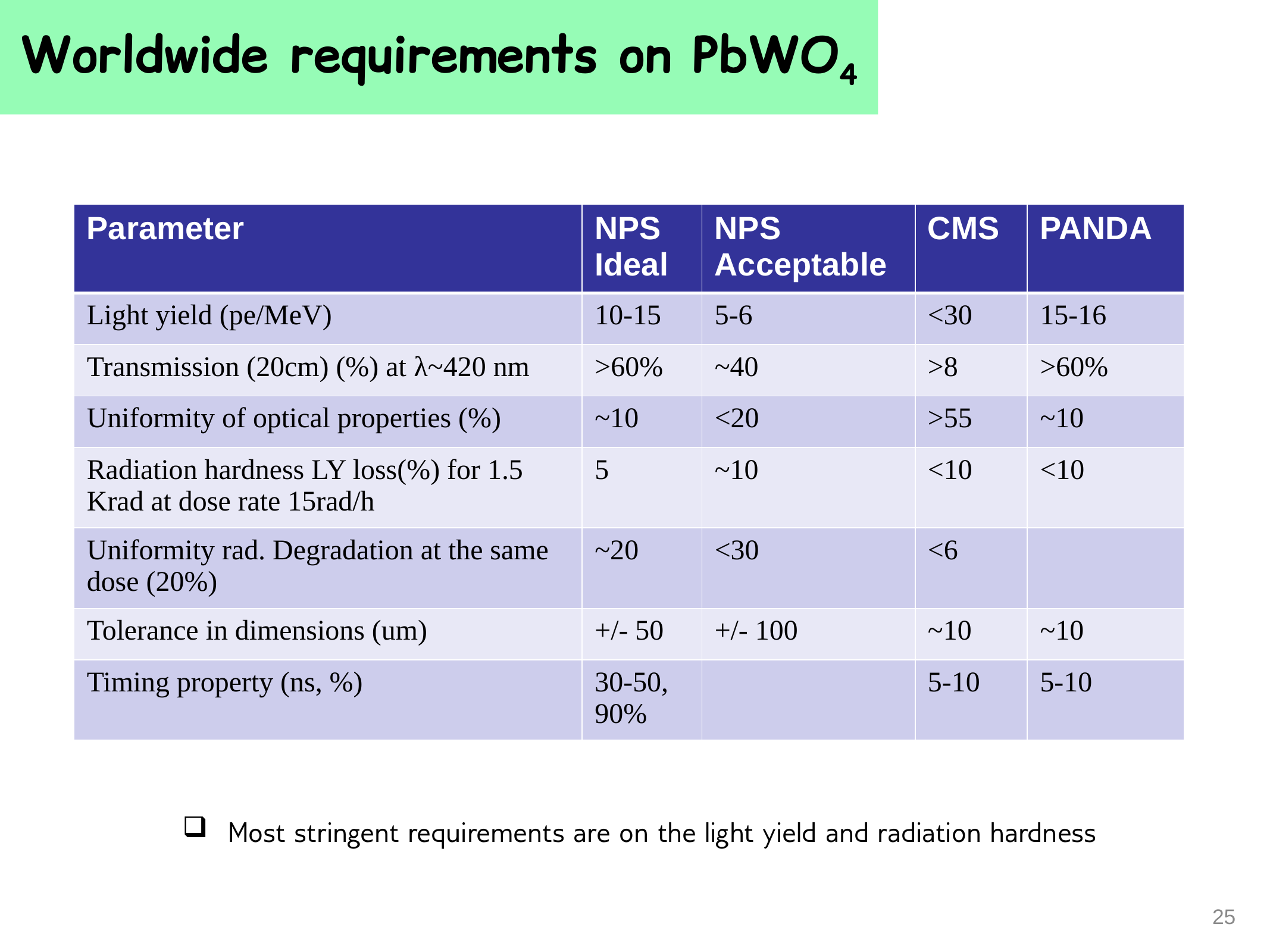

Worldwide requirements on PbWO4
| Parameter | NPS Ideal | NPS Acceptable | CMS | PANDA |
| --- | --- | --- | --- | --- |
| Light yield (pe/MeV) | 10-15 | 5-6 | <30 | 15-16 |
| Transmission (20cm) (%) at λ~420 nm | >60% | ~40 | >8 | >60% |
| Uniformity of optical properties (%) | ~10 | <20 | >55 | ~10 |
| Radiation hardness LY loss(%) for 1.5 Krad at dose rate 15rad/h | 5 | ~10 | <10 | <10 |
| Uniformity rad. Degradation at the same dose (20%) | ~20 | <30 | <6 |  |
| Tolerance in dimensions (um) | +/- 50 | +/- 100 | ~10 | ~10 |
| Timing property (ns, %) | 30-50, 90% |  | 5-10 | 5-10 |
Most stringent requirements are on the light yield and radiation hardness
25